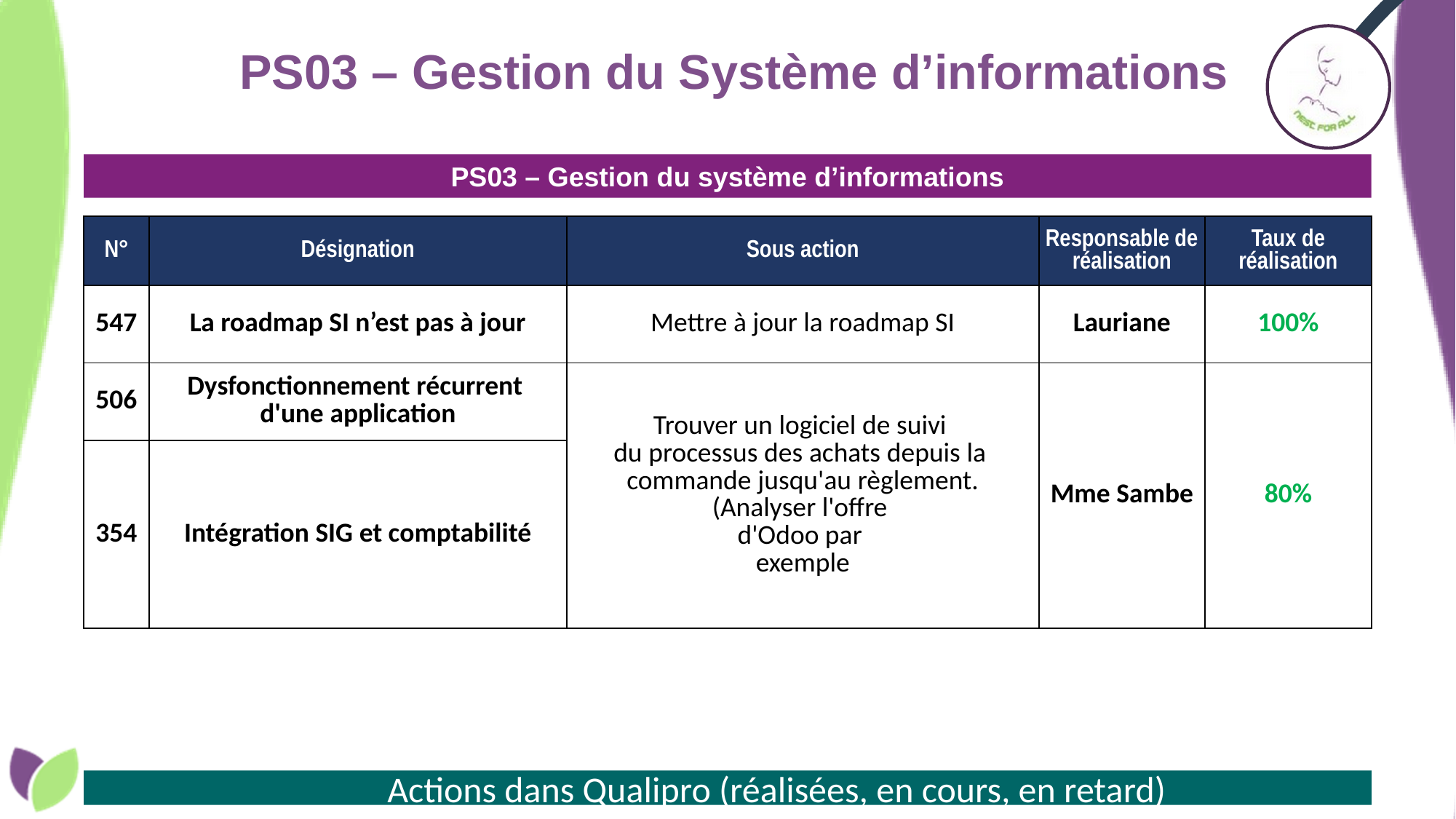

# PS03 – Gestion du Système d’informations
PS03 – Gestion du système d’informations
| N° | Désignation | Sous action | Responsable de réalisation | Taux de réalisation |
| --- | --- | --- | --- | --- |
| 547 | La roadmap SI n’est pas à jour | Mettre à jour la roadmap SI | Lauriane | 100% |
| 506 | Dysfonctionnement récurrent  d'une application | Trouver un logiciel de suivi  du processus des achats depuis la  commande jusqu'au règlement. (Analyser l'offre  d'Odoo par  exemple | Mme Sambe | 80% |
| 354 | Intégration SIG et comptabilité |  |  |  |
Actions dans Qualipro (réalisées, en cours, en retard)